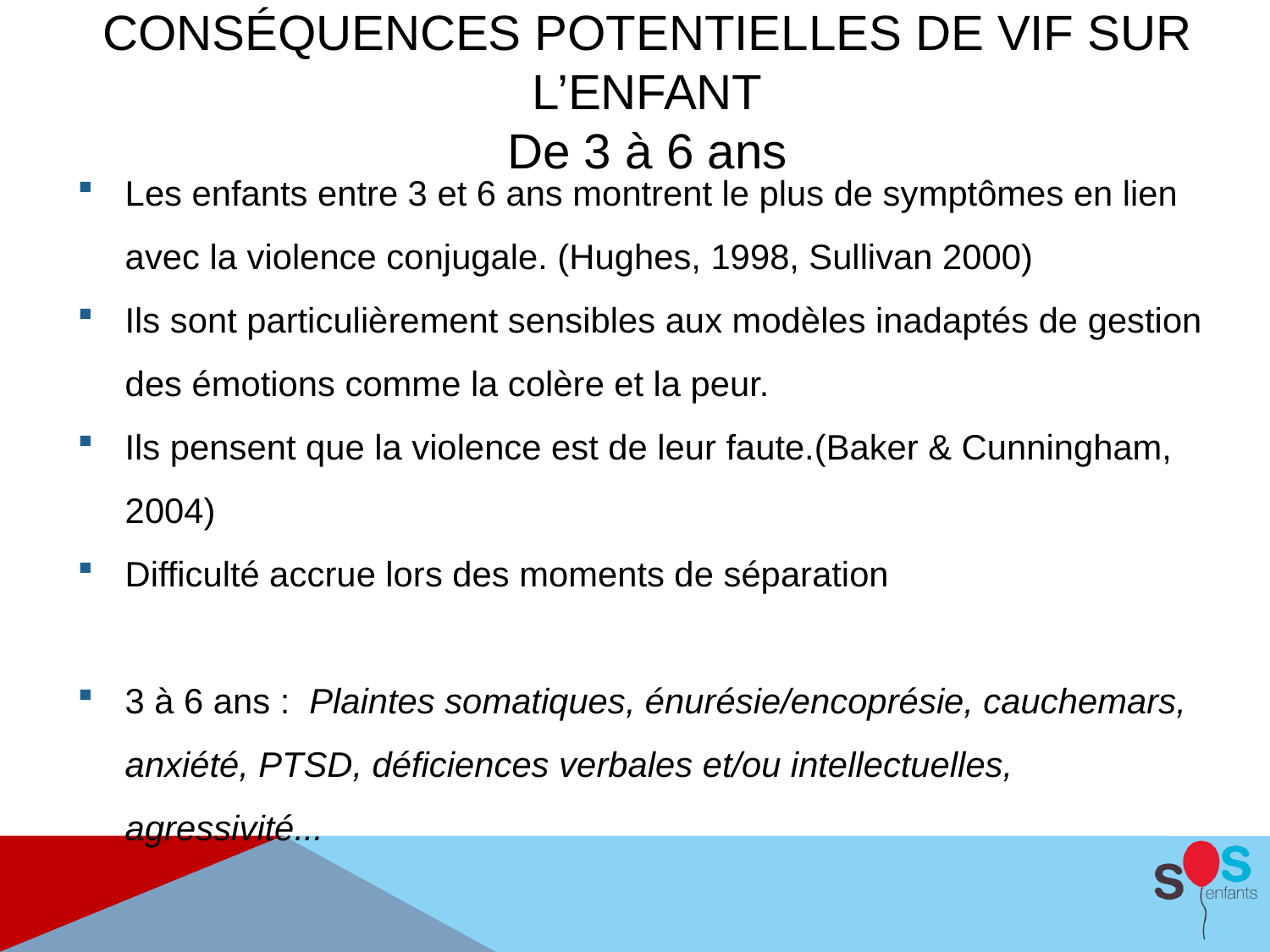

CONSÉQUENCES POTENTIELLES DE VIF SUR L’ENFANT
De 3 à 6 ans
Les enfants entre 3 et 6 ans montrent le plus de symptômes en lien avec la violence conjugale. (Hughes, 1998, Sullivan 2000)
Ils sont particulièrement sensibles aux modèles inadaptés de gestion des émotions comme la colère et la peur.
Ils pensent que la violence est de leur faute.(Baker & Cunningham, 2004)
Difficulté accrue lors des moments de séparation

3 à 6 ans :  Plaintes somatiques, énurésie/encoprésie, cauchemars, anxiété, PTSD, déficiences verbales et/ou intellectuelles, agressivité...